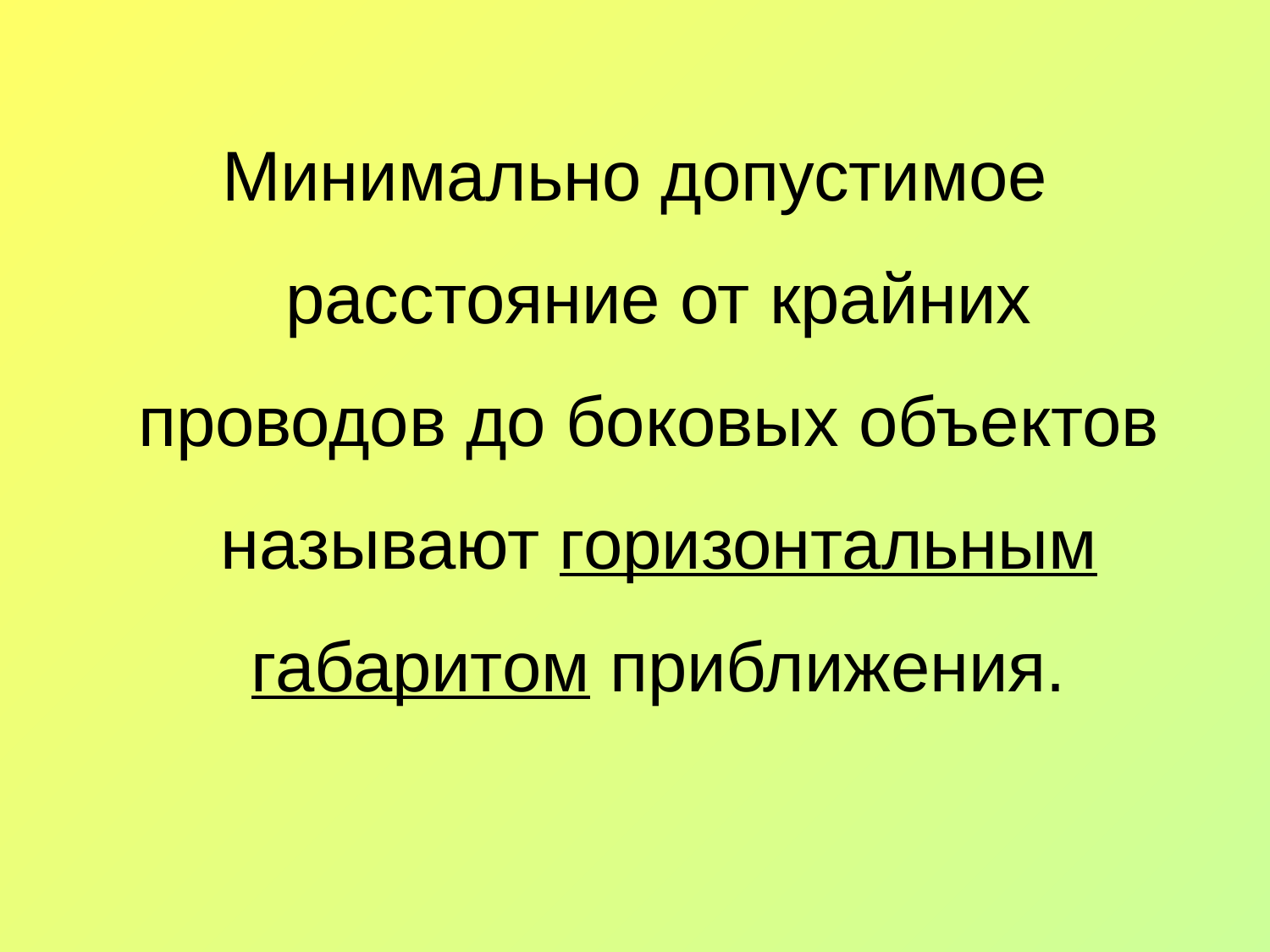

Минимально допустимое расстояние от крайних проводов до боковых объектов  называют горизонтальным габаритом приближения.